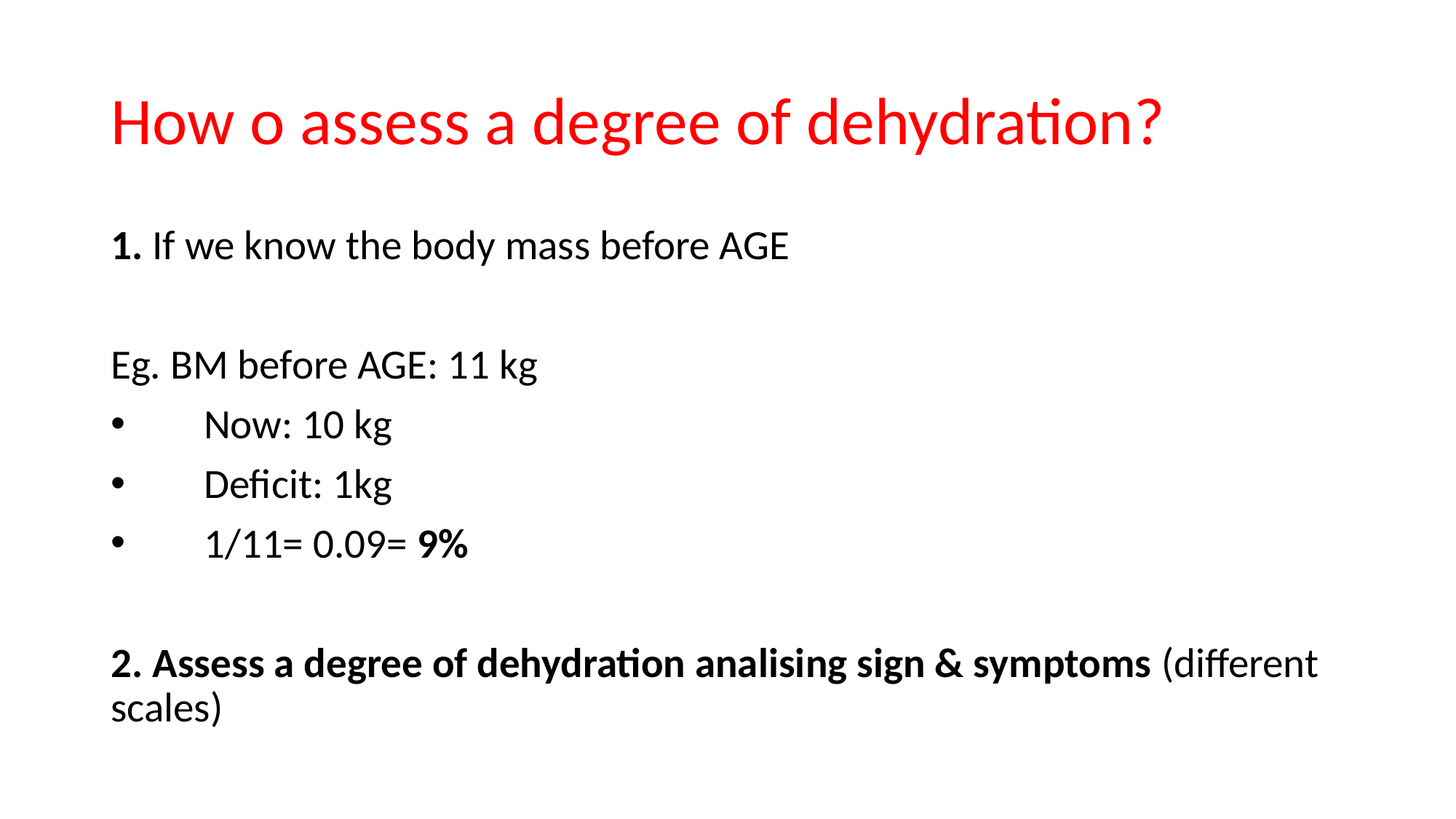

# How o assess a degree of dehydration?
1. If we know the body mass before AGE

Eg. BM before AGE: 11 kg
       Now: 10 kg
       Deficit: 1kg
       1/11= 0.09= 9%

2. Assess a degree of dehydration analising sign & symptoms (different scales)